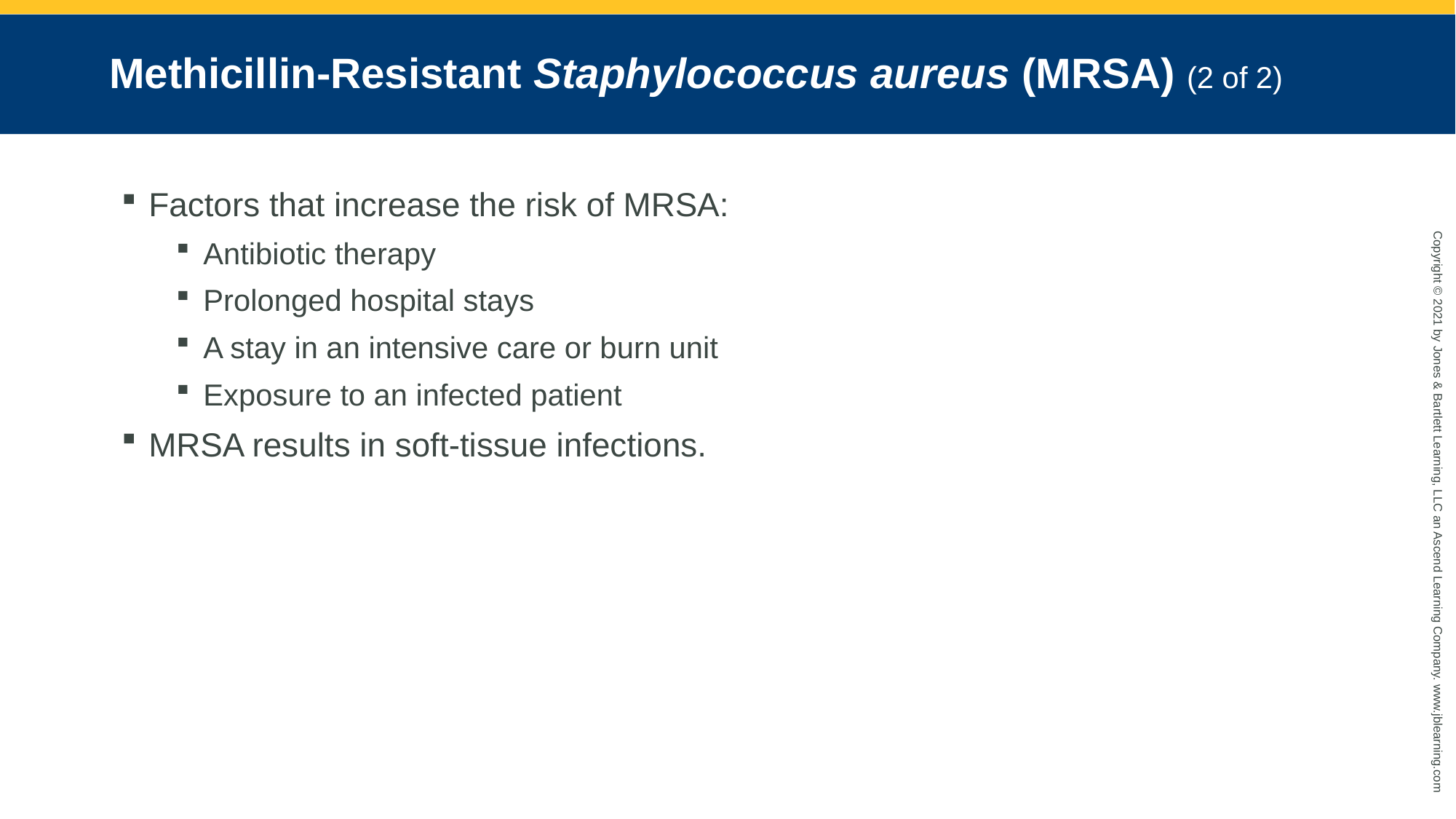

# Methicillin-Resistant Staphylococcus aureus (MRSA) (2 of 2)
Factors that increase the risk of MRSA:
Antibiotic therapy
Prolonged hospital stays
A stay in an intensive care or burn unit
Exposure to an infected patient
MRSA results in soft-tissue infections.